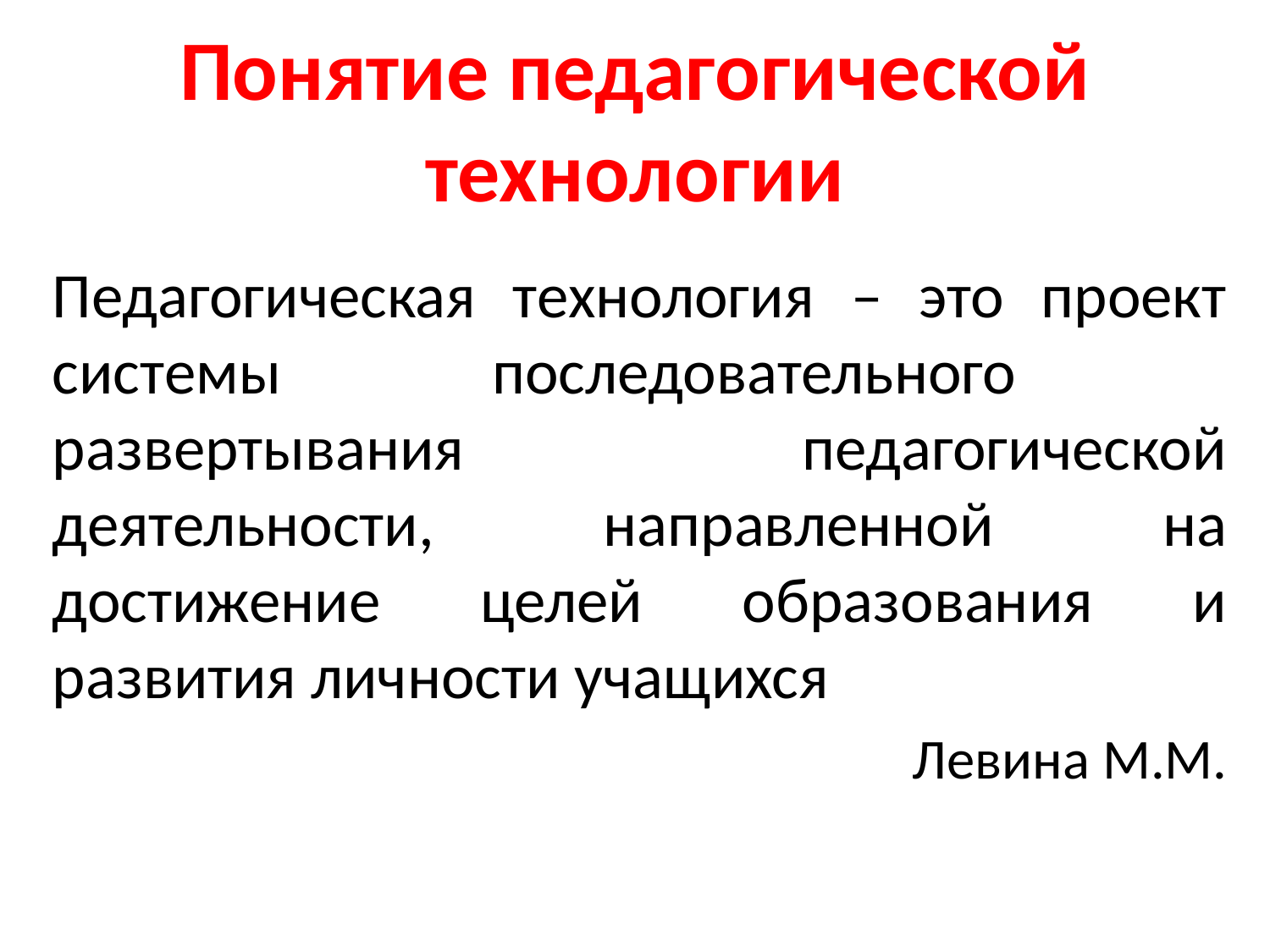

# Понятие педагогической технологии
Педагогическая технология – это проект системы последовательного  развертывания педагогической деятельности, направленной на достижение целей образования и развития личности учащихся
Левина М.М.